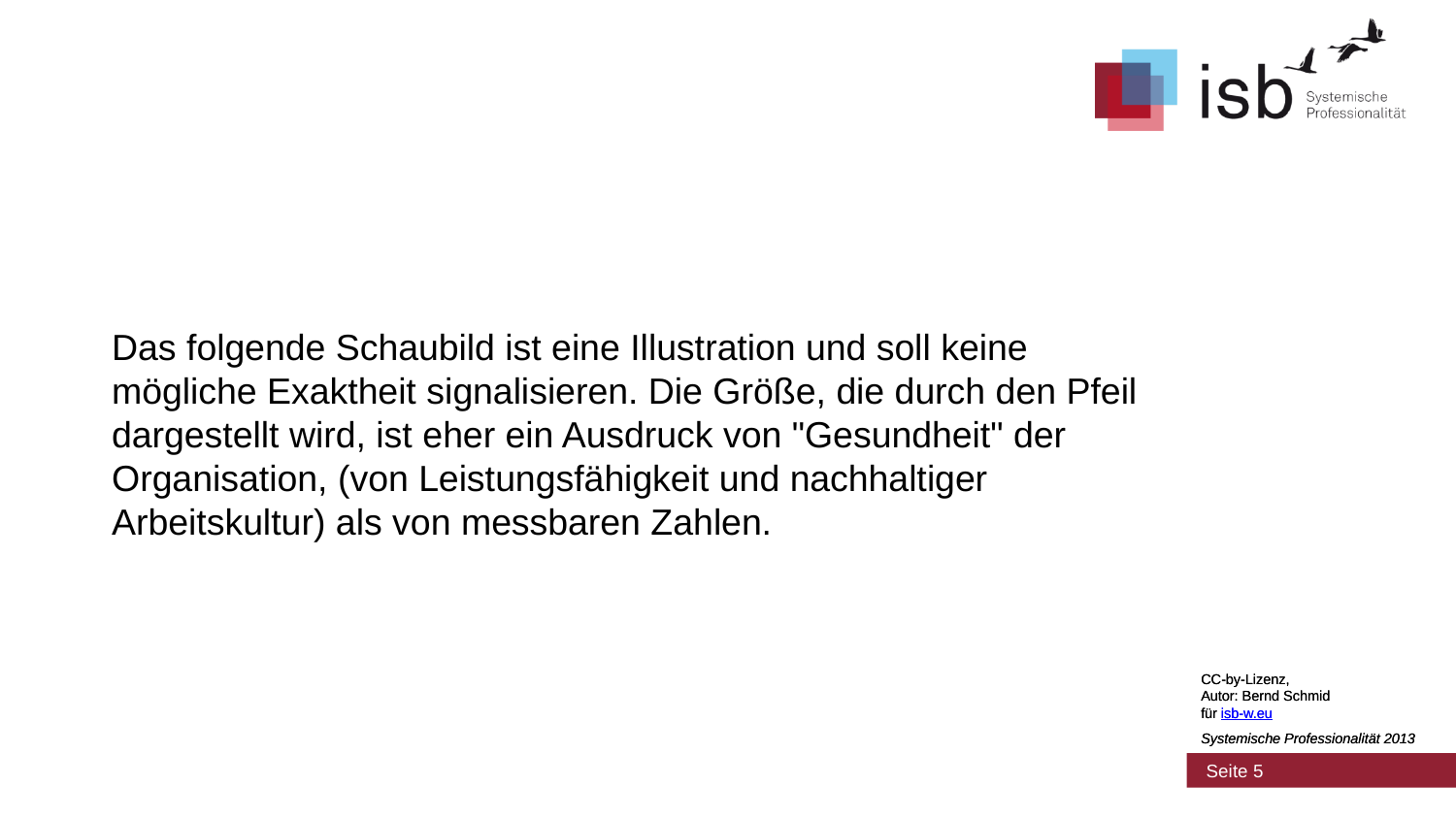

#
Das folgende Schaubild ist eine Illustration und soll keine mögliche Exaktheit signalisieren. Die Größe, die durch den Pfeil dargestellt wird, ist eher ein Ausdruck von "Gesundheit" der Organisation, (von Leistungsfähigkeit und nachhaltiger Arbeitskultur) als von messbaren Zahlen.

CC-by-Lizenz,
Autor: Bernd Schmid
für isb-w.eu
Systemische Professionalität 2013
 Seite 5